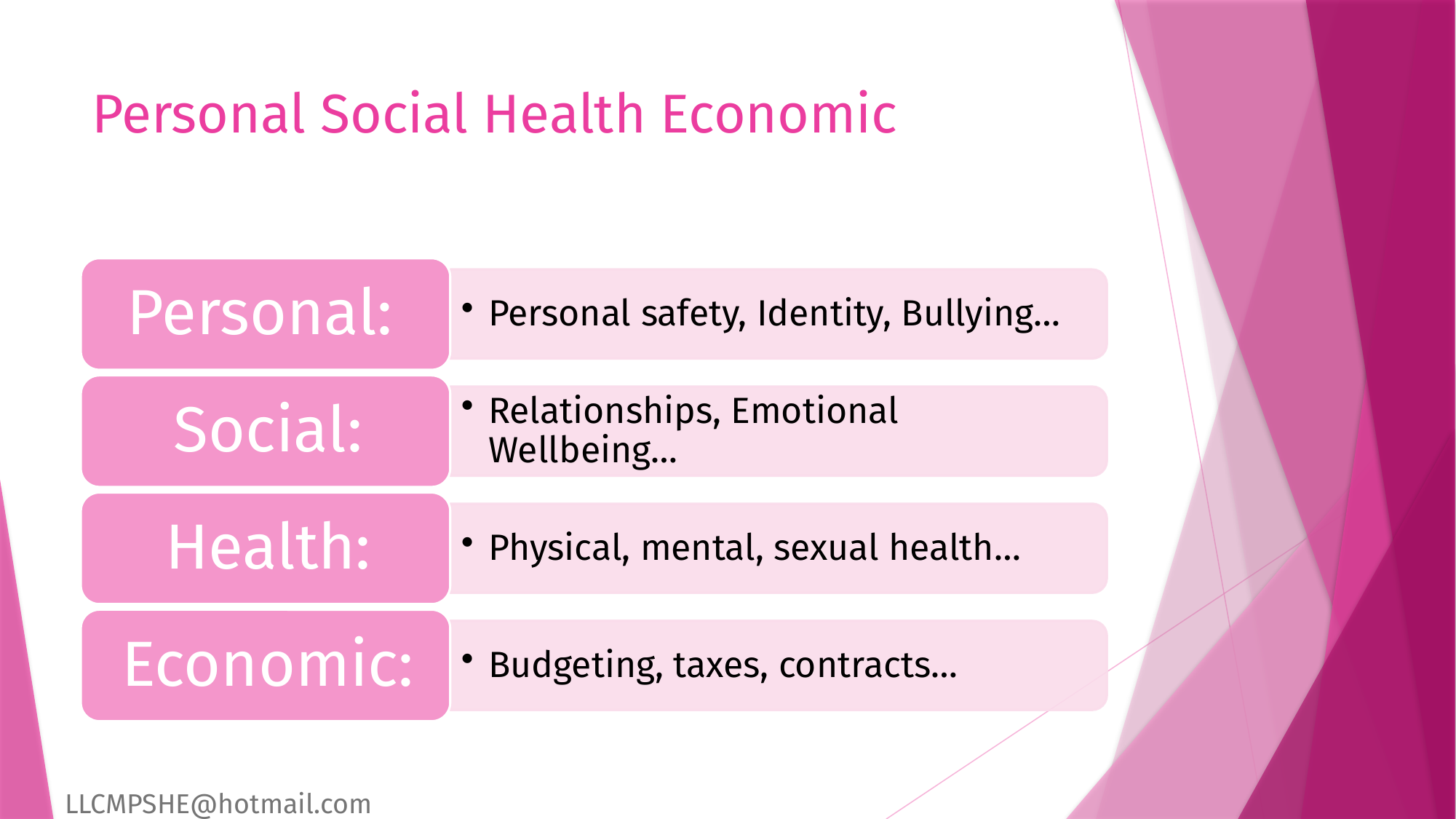

# Personal Social Health Economic
Personal safety, Identity, Bullying…
Personal:
Relationships, Emotional Wellbeing…
Social:
Physical, mental, sexual health…
Health:
Budgeting, taxes, contracts…
Economic:
LLCMPSHE@hotmail.com